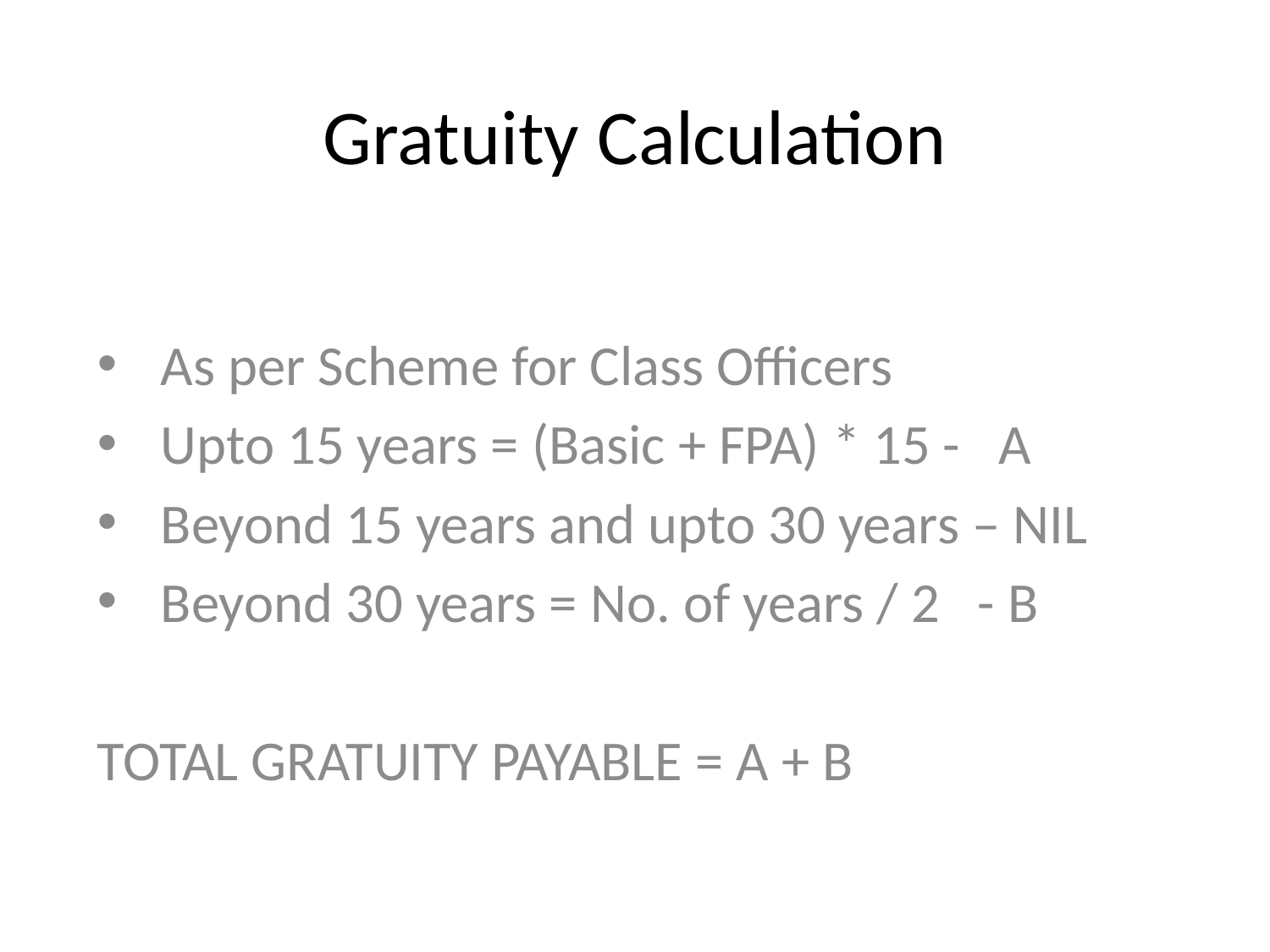

# Gratuity Calculation

As per Scheme for Class Officers
Upto 15 years = (Basic + FPA) * 15 -   A
Beyond 15 years and upto 30 years – NIL
Beyond 30 years = No. of years / 2   - B

TOTAL GRATUITY PAYABLE = A + B